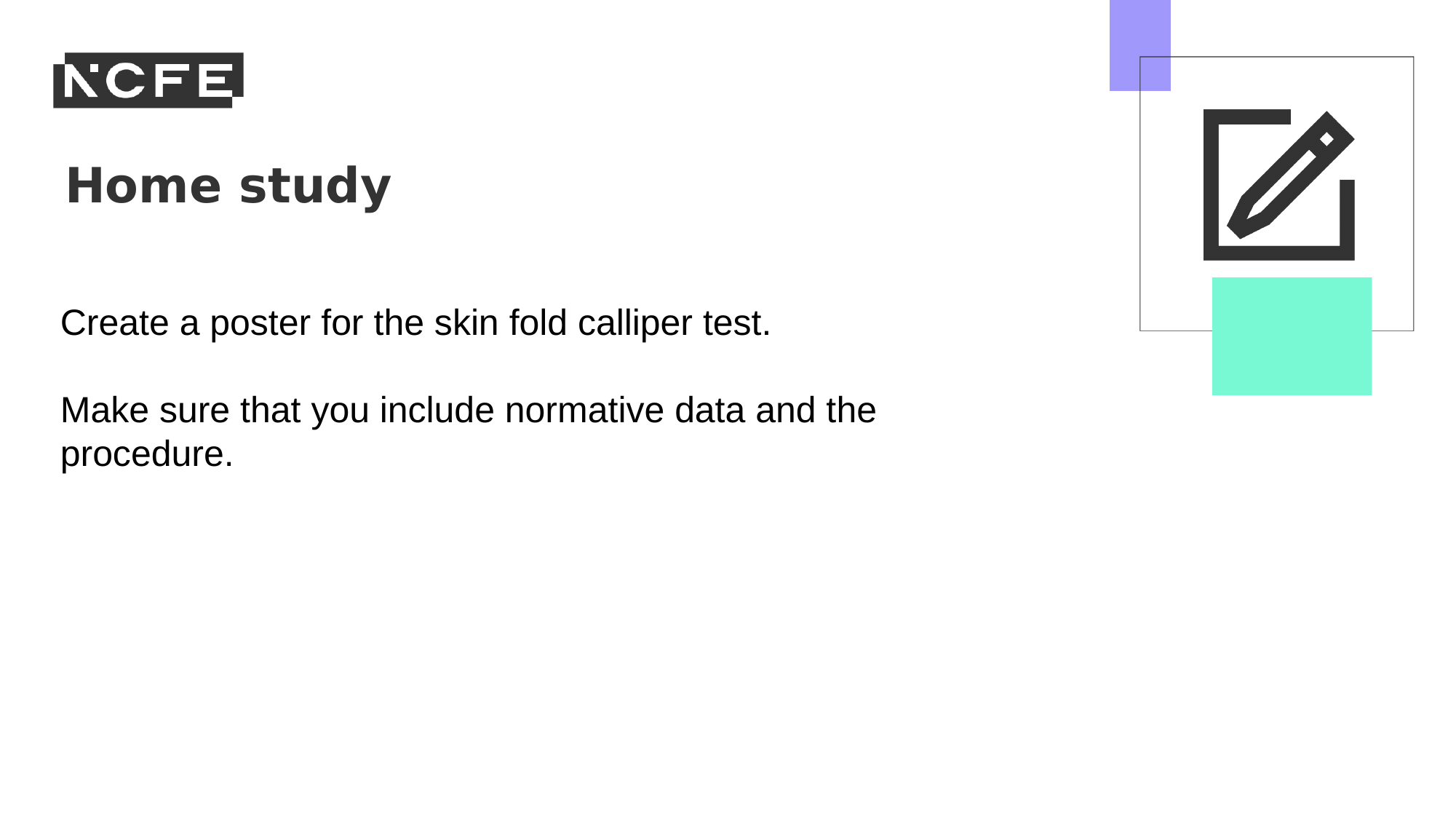

Create a poster for the skin fold calliper test.

Make sure that you include normative data and the procedure.